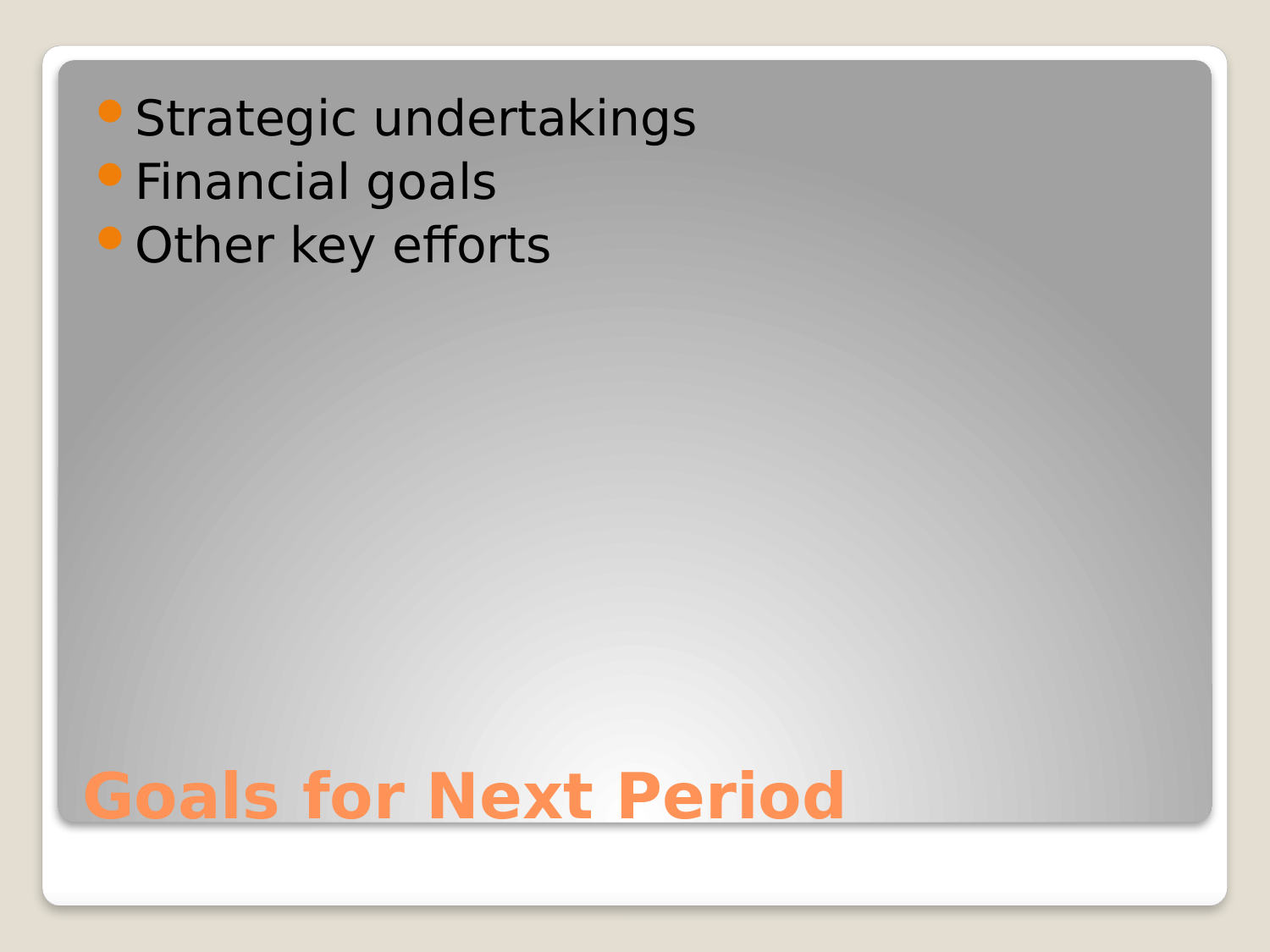

Strategic undertakings
Financial goals
Other key efforts
# Goals for Next Period